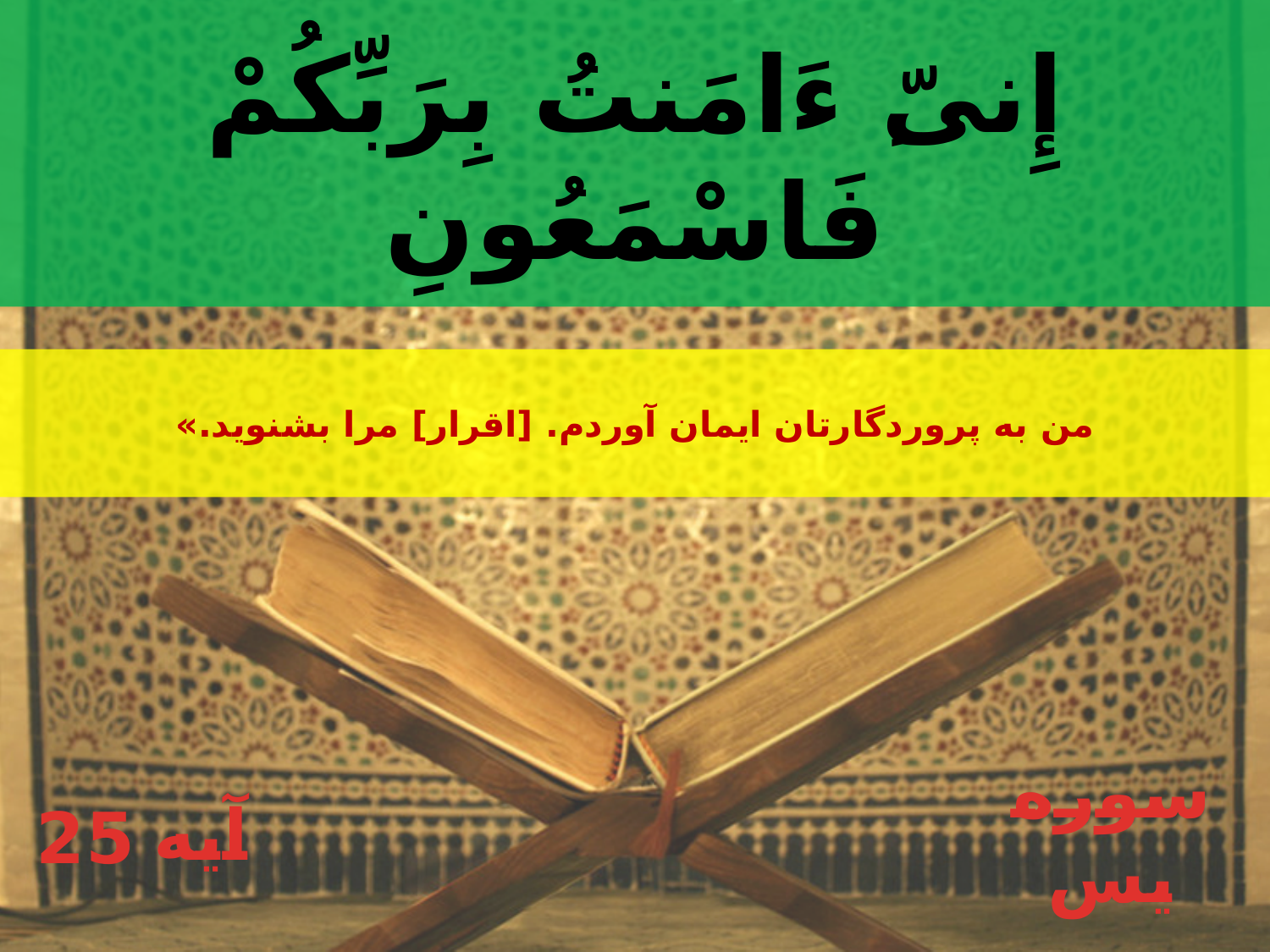

إِنىّ‏ِ ءَامَنتُ بِرَبِّكُمْ فَاسْمَعُونِ
من به پروردگارتان ايمان آوردم. [اقرار] مرا بشنويد.»
25